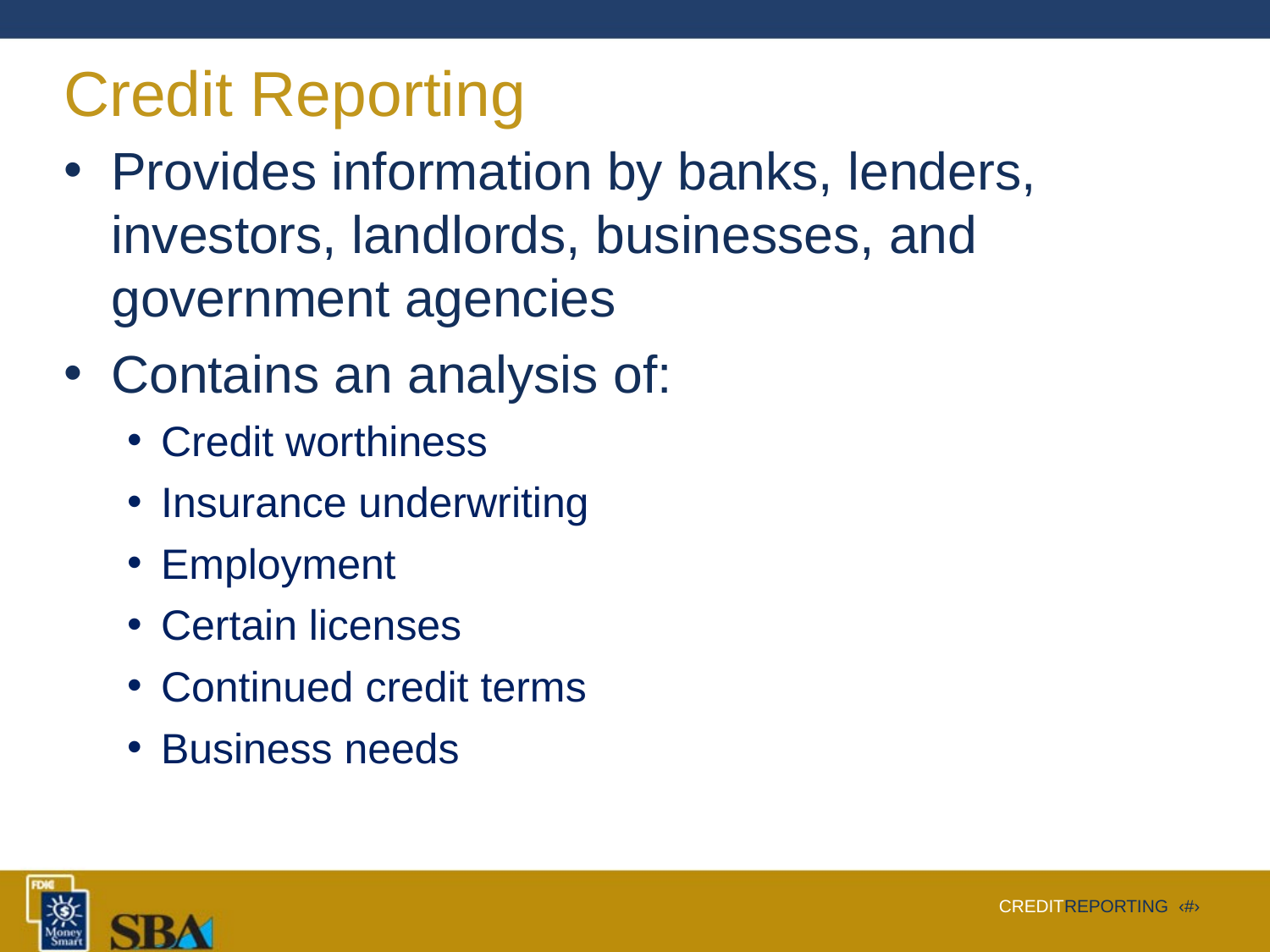

# Credit Reporting
Provides information by banks, lenders, investors, landlords, businesses, and government agencies
Contains an analysis of:
Credit worthiness
Insurance underwriting
Employment
Certain licenses
Continued credit terms
Business needs